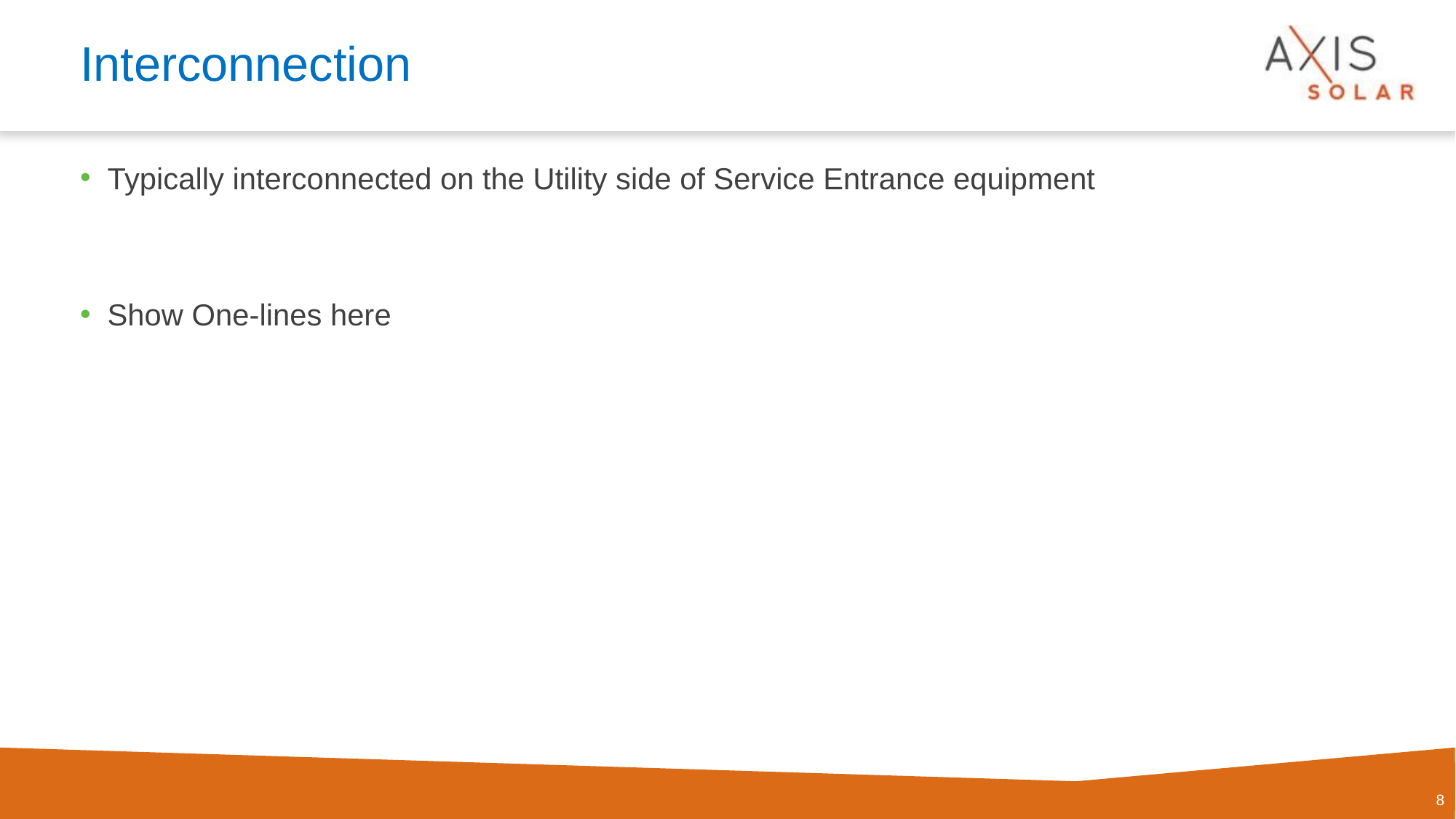

# Interconnection
Typically interconnected on the Utility side of Service Entrance equipment

Show One-lines here
8